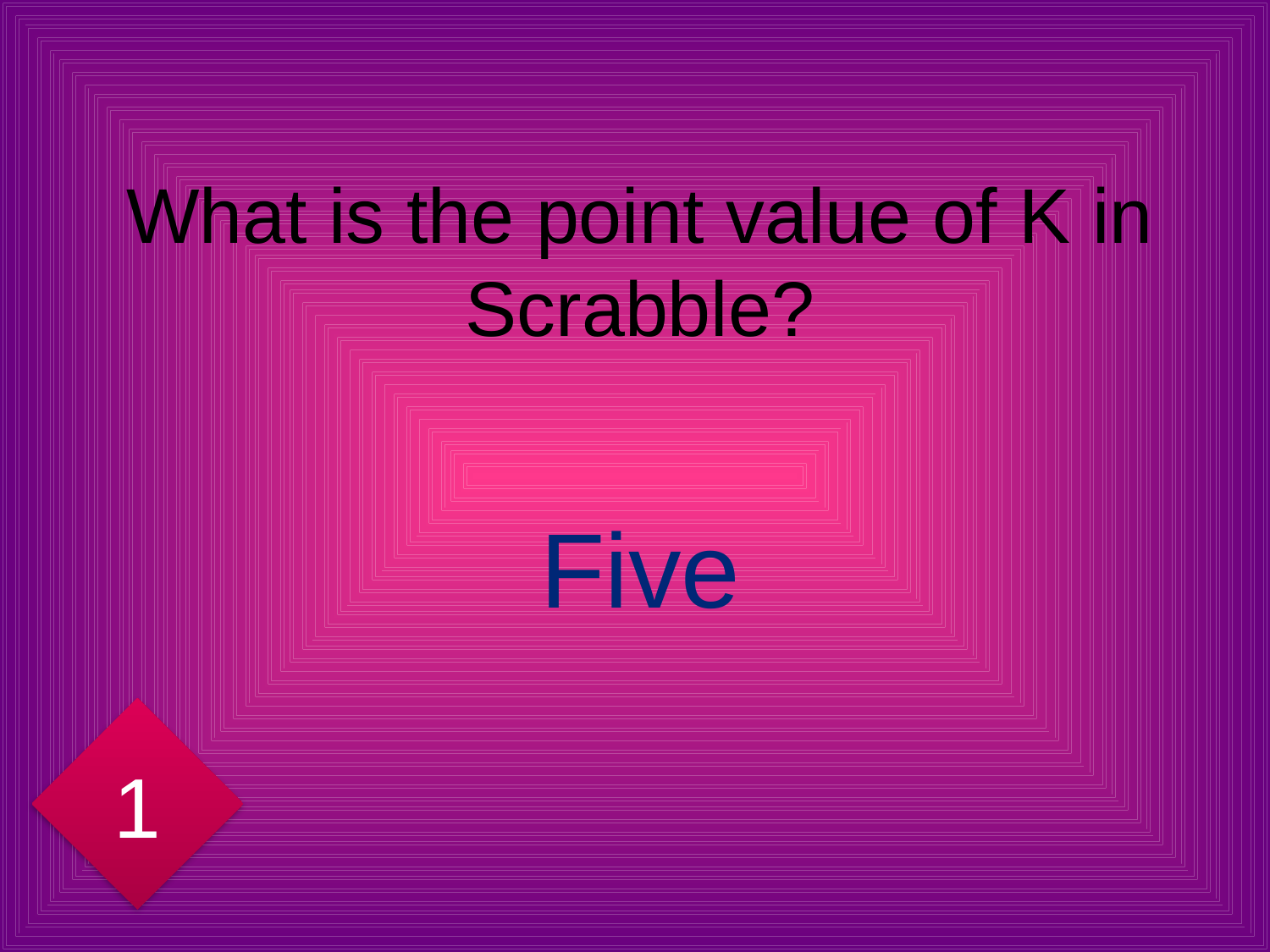

# What is the point value of K in Scrabble?
Five
1